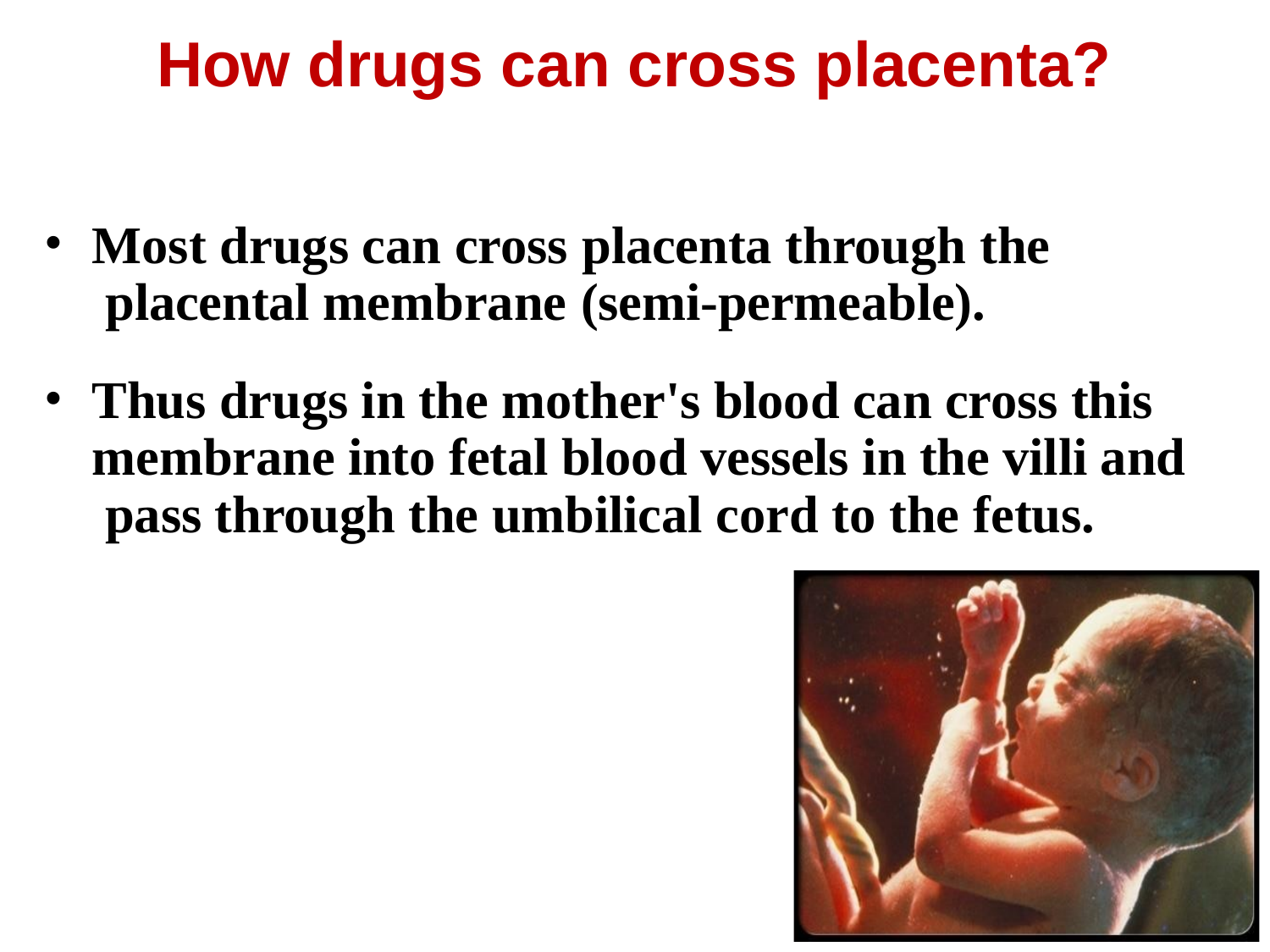

# How drugs can cross placenta?
Most drugs can cross placenta through the  placental membrane (semi-permeable).
Thus drugs in the mother's blood can cross this  membrane into fetal blood vessels in the villi and  pass through the umbilical cord to the fetus.